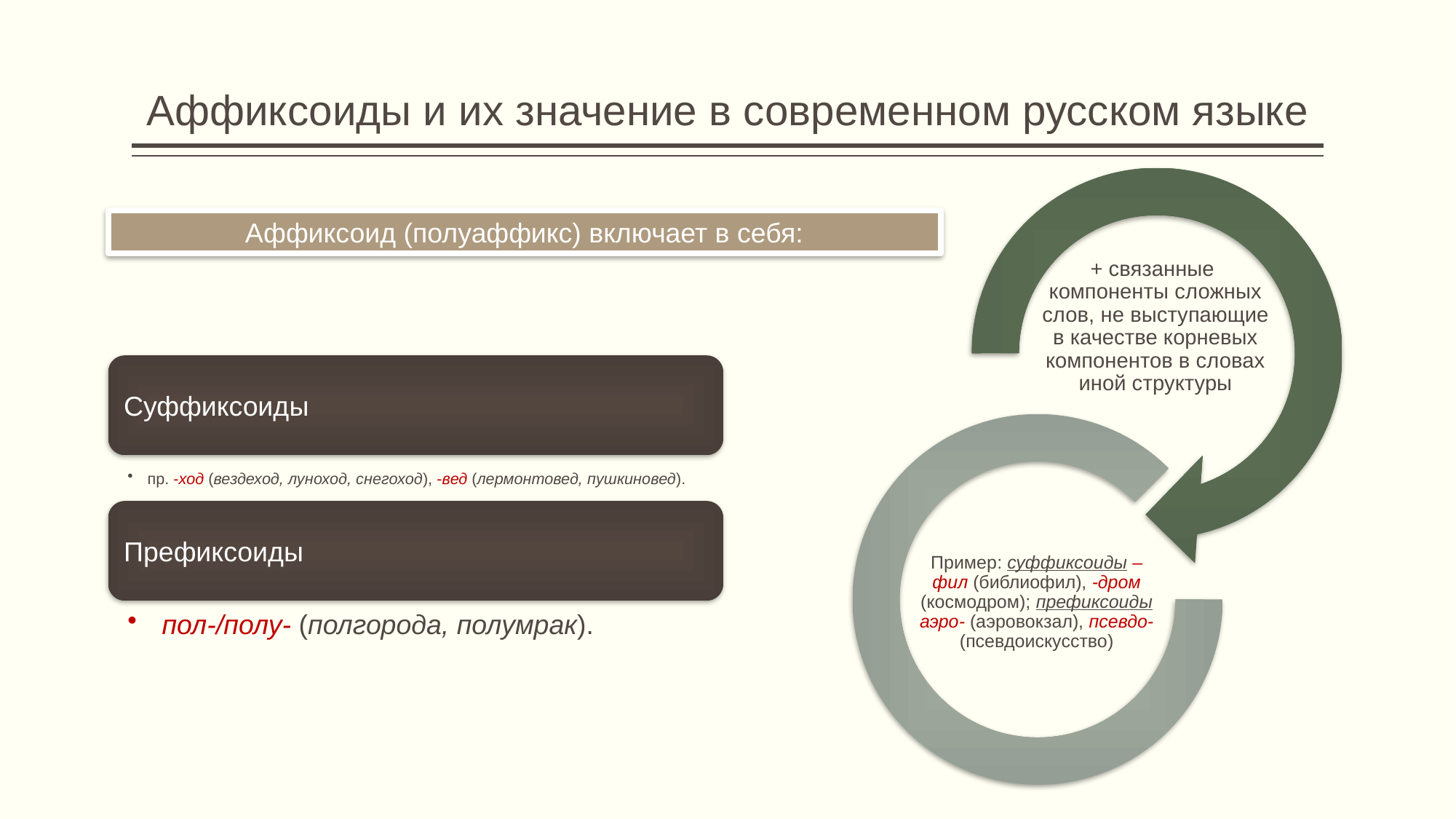

# Аффиксоиды и их значение в современном русском языке
+ связанные
компоненты сложных слов, не выступающие в качестве корневых компонентов в словах иной структуры
Пример: суффиксоиды –фил (библиофил), -дром (космодром); префиксоиды аэро- (аэровокзал), псевдо- (псевдоискусство)
Аффиксоид (полуаффикс) включает в себя:
Суффиксоиды
пр. -ход (вездеход, луноход, снегоход), -вед (лермонтовед, пушкиновед).
Префиксоиды
пол-/полу- (полгорода, полумрак).